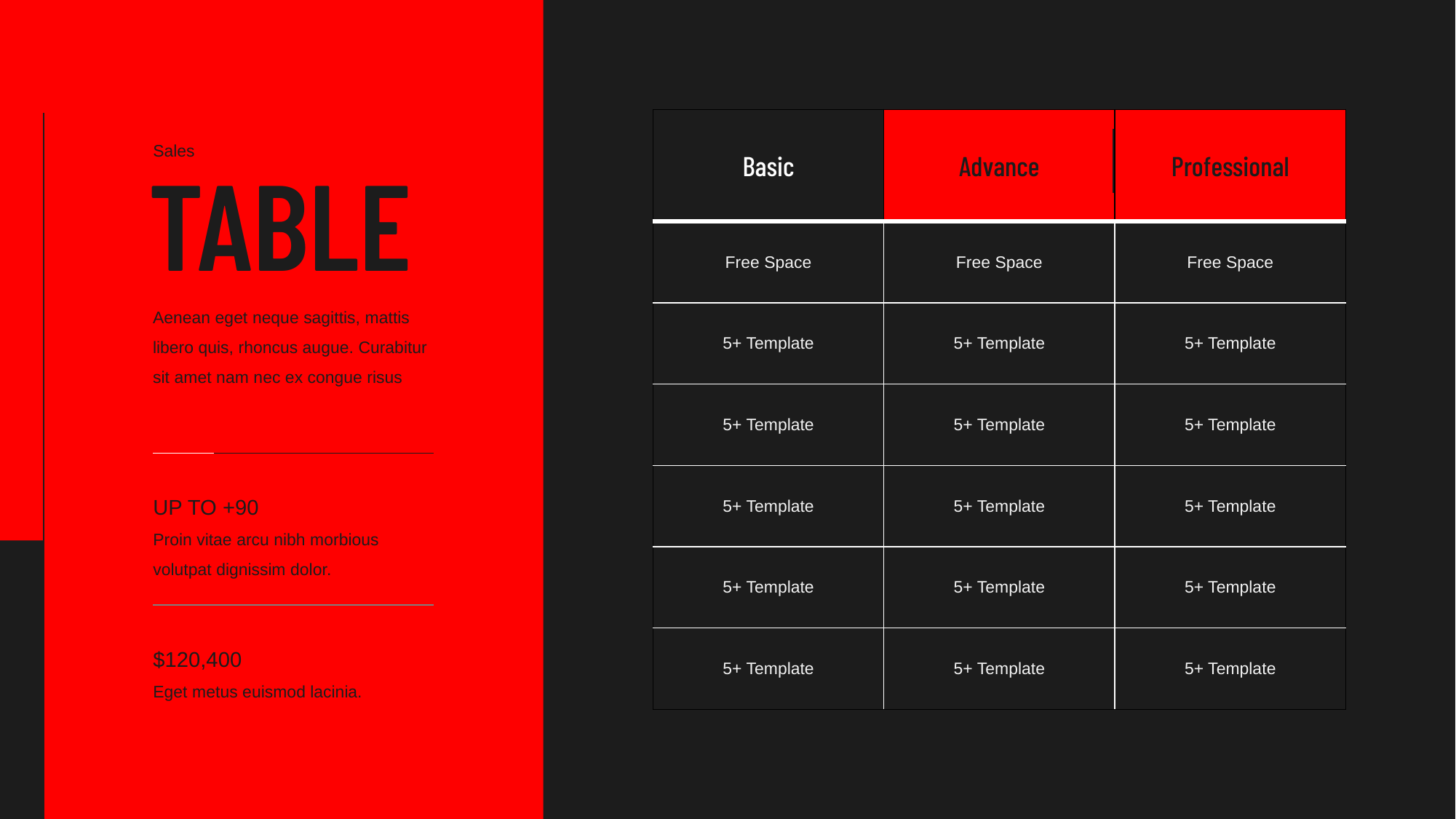

| Basic | Advance | Professional |
| --- | --- | --- |
| Free Space | Free Space | Free Space |
| 5+ Template | 5+ Template | 5+ Template |
| 5+ Template | 5+ Template | 5+ Template |
| 5+ Template | 5+ Template | 5+ Template |
| 5+ Template | 5+ Template | 5+ Template |
| 5+ Template | 5+ Template | 5+ Template |
Sales
TABLE
Aenean eget neque sagittis, mattis libero quis, rhoncus augue. Curabitur sit amet nam nec ex congue risus
UP TO +90
Proin vitae arcu nibh morbious volutpat dignissim dolor.
$120,400
Eget metus euismod lacinia.